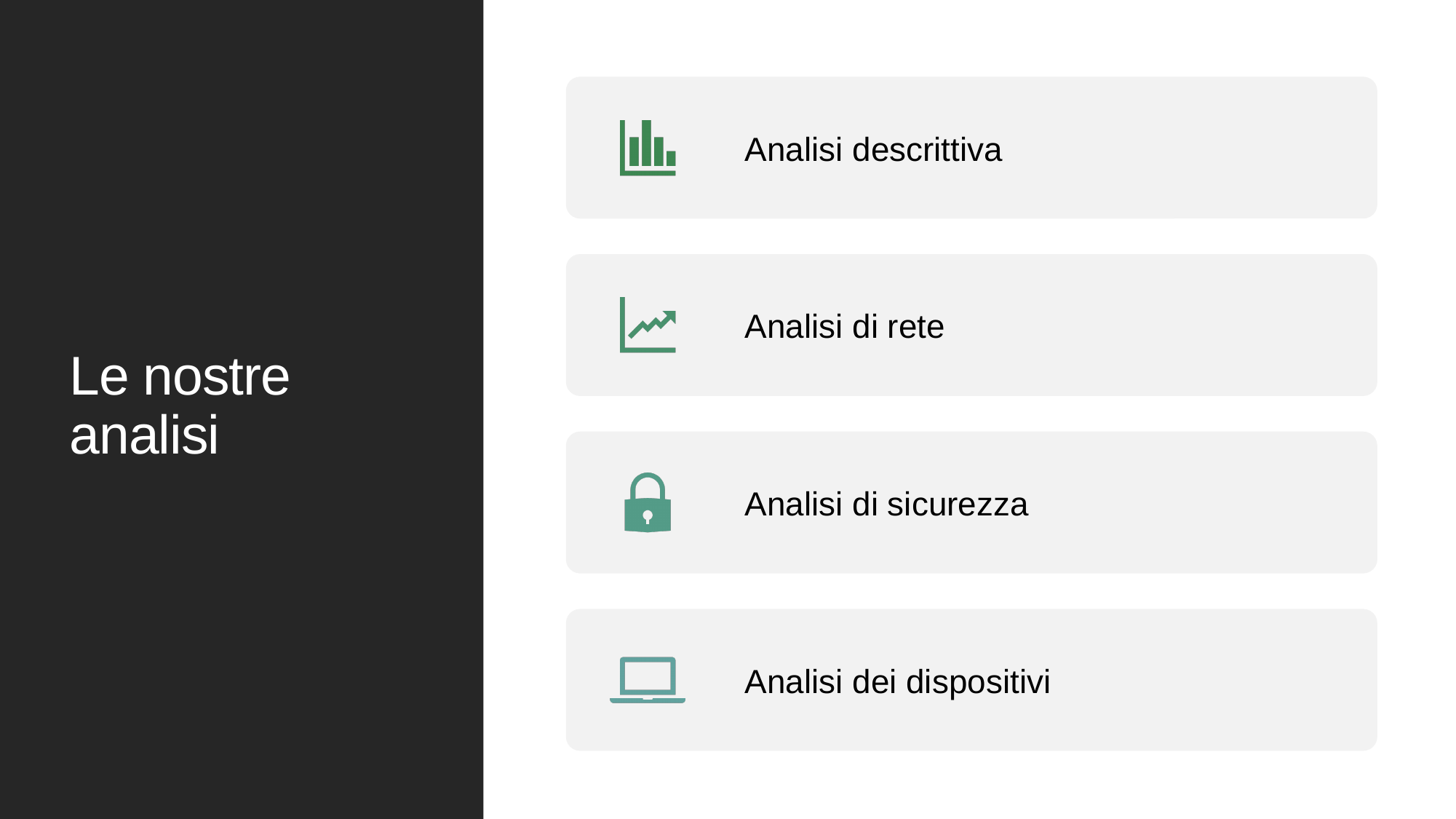

# Le nostre analisi
Analisi descrittiva
Analisi di rete
Analisi di sicurezza
Analisi dei dispositivi